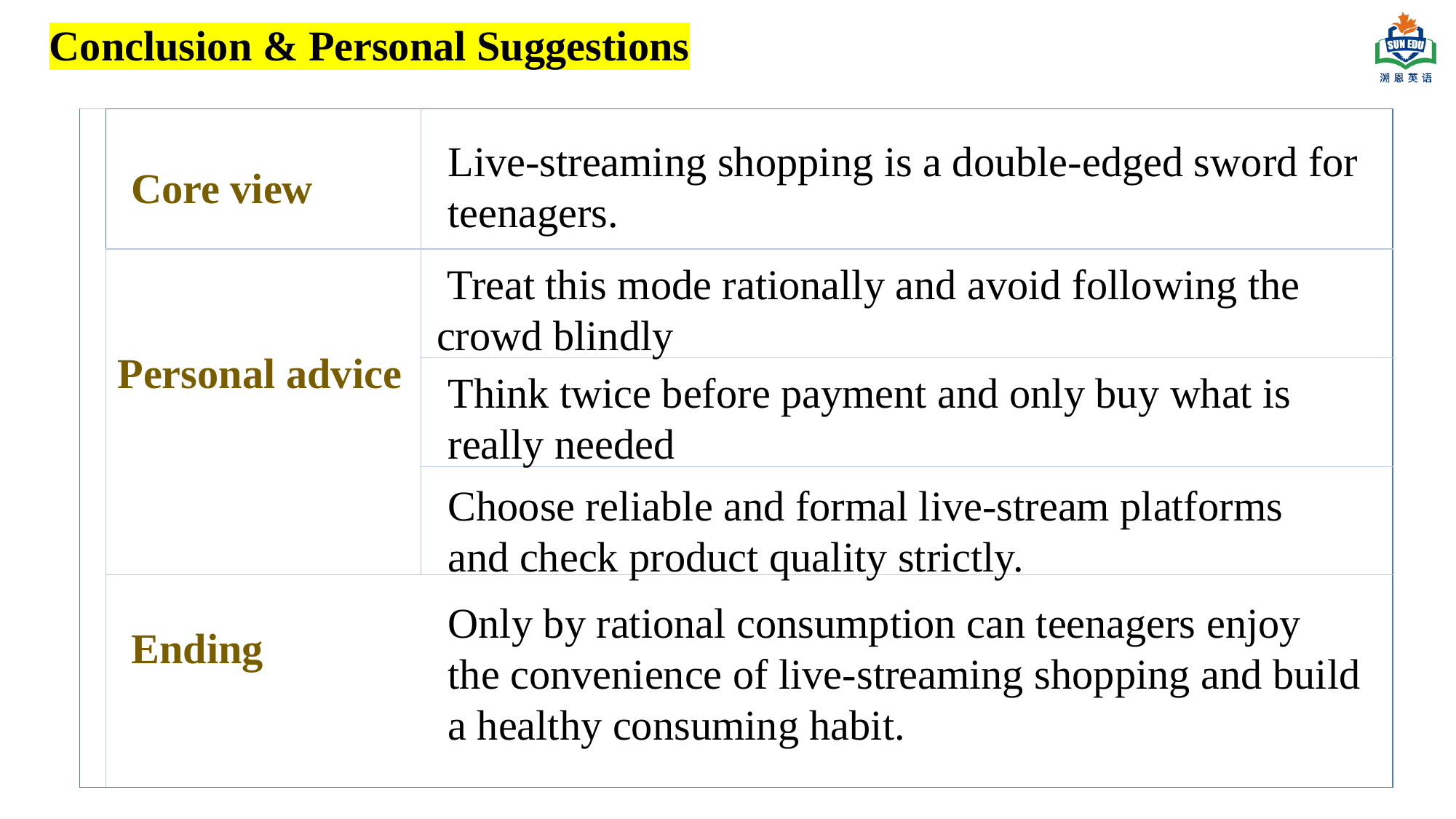

Conclusion & Personal Suggestions
|  |  |  |
| --- | --- | --- |
|  |  |  |
|  |  |  |
|  |  |  |
|  |  |  |
Live-streaming shopping is a double-edged sword for teenagers.
Core view
 Treat this mode rationally and avoid following the crowd blindly
Personal advice
Think twice before payment and only buy what is really needed
Choose reliable and formal live-stream platforms and check product quality strictly.
Only by rational consumption can teenagers enjoy the convenience of live-streaming shopping and build a healthy consuming habit.
Ending